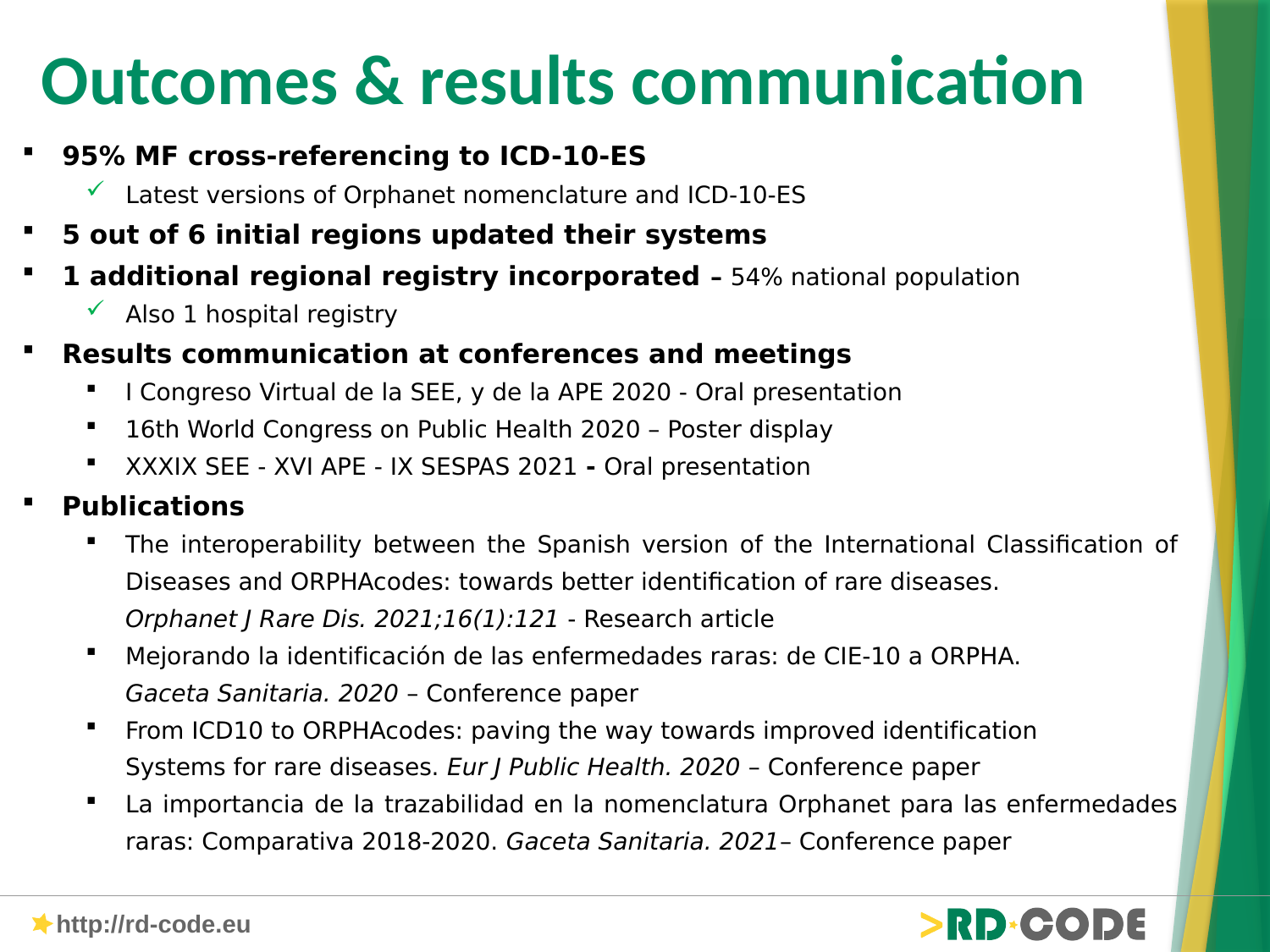

# Outcomes & results communication
95% MF cross-referencing to ICD-10-ES
Latest versions of Orphanet nomenclature and ICD-10-ES
5 out of 6 initial regions updated their systems
1 additional regional registry incorporated – 54% national population
Also 1 hospital registry
Results communication at conferences and meetings
I Congreso Virtual de la SEE, y de la APE 2020 - Oral presentation
16th World Congress on Public Health 2020 – Poster display
XXXIX SEE - XVI APE - IX SESPAS 2021 - Oral presentation
Publications
The interoperability between the Spanish version of the International Classification of Diseases and ORPHAcodes: towards better identification of rare diseases.
Orphanet J Rare Dis. 2021;16(1):121 - Research article
Mejorando la identificación de las enfermedades raras: de CIE-10 a ORPHA.
Gaceta Sanitaria. 2020 – Conference paper
From ICD10 to ORPHAcodes: paving the way towards improved identification
Systems for rare diseases. Eur J Public Health. 2020 – Conference paper
La importancia de la trazabilidad en la nomenclatura Orphanet para las enfermedades raras: Comparativa 2018-2020. Gaceta Sanitaria. 2021– Conference paper